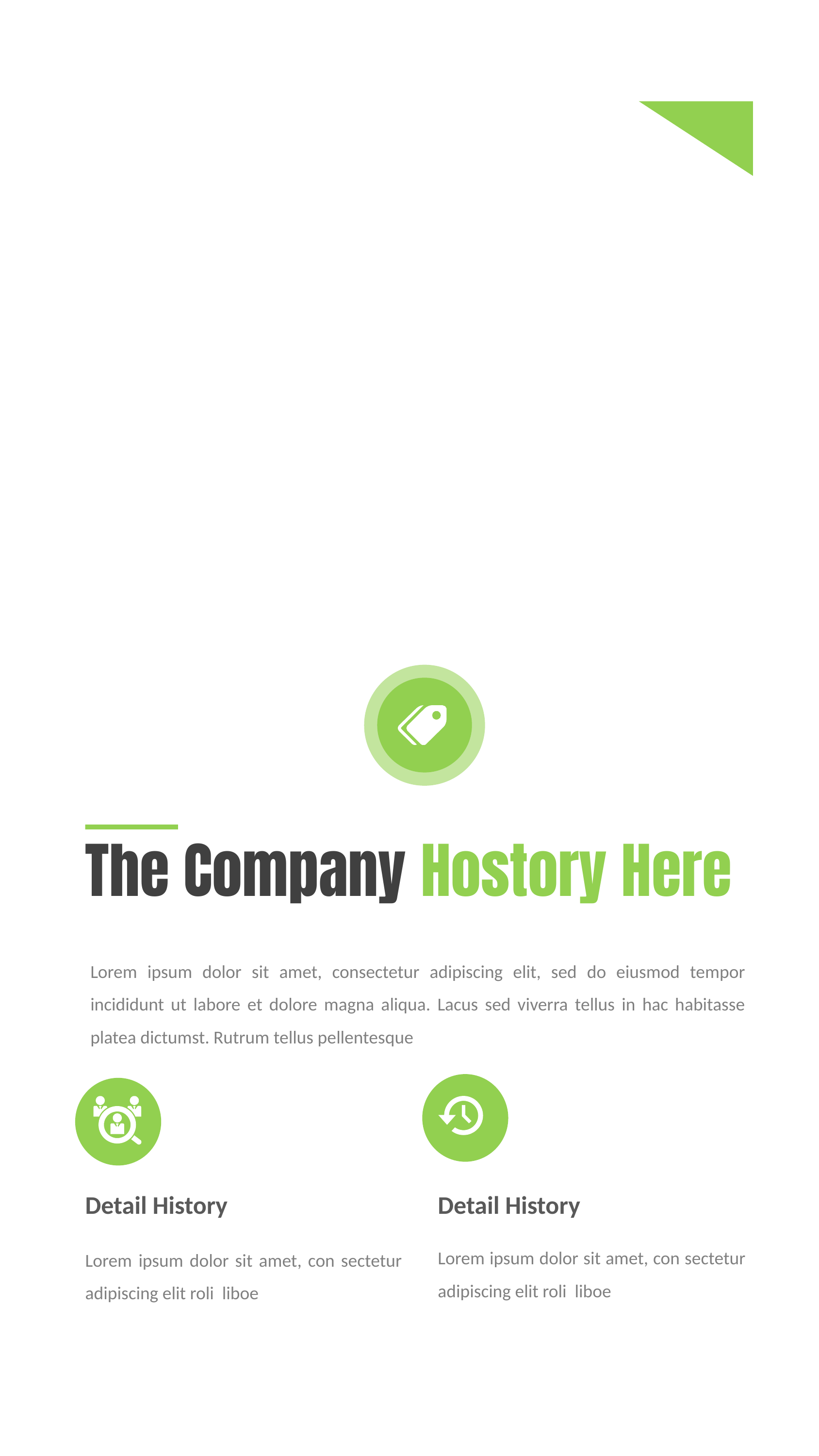

The Company Hostory Here
Lorem ipsum dolor sit amet, consectetur adipiscing elit, sed do eiusmod tempor incididunt ut labore et dolore magna aliqua. Lacus sed viverra tellus in hac habitasse platea dictumst. Rutrum tellus pellentesque

Detail History
Detail History
Lorem ipsum dolor sit amet, con sectetur adipiscing elit roli  liboe
Lorem ipsum dolor sit amet, con sectetur adipiscing elit roli  liboe